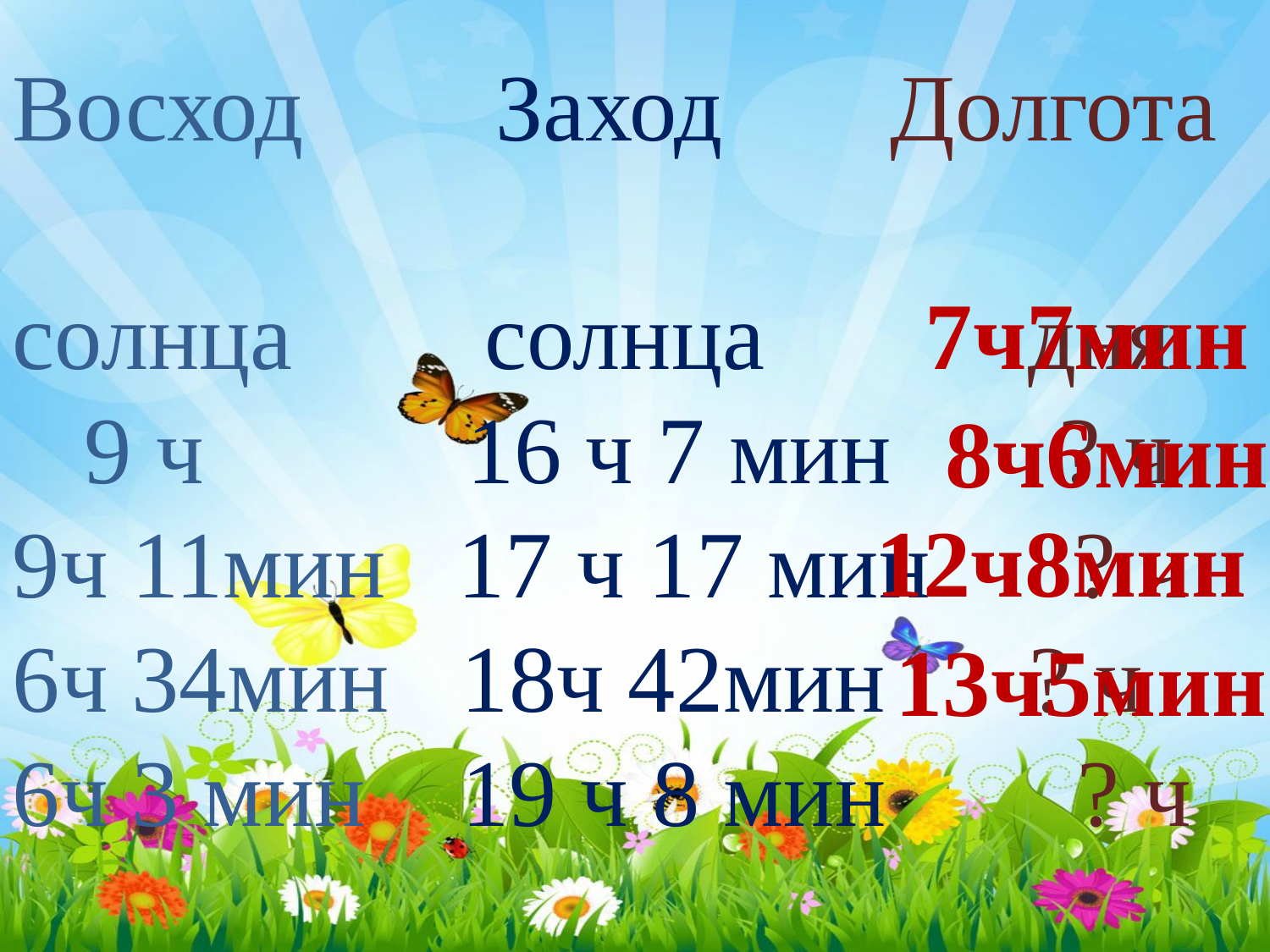

Восход        Заход       Долгота
солнца        солнца           дня
   9 ч           16 ч 7 мин       ? ч
9ч 11мин   17 ч 17 мин      ? ч
6ч 34мин   18ч 42мин      ? ч
6ч 3 мин    19 ч 8 мин        ? ч

7ч7мин
8ч6мин
12ч8мин
13ч5мин